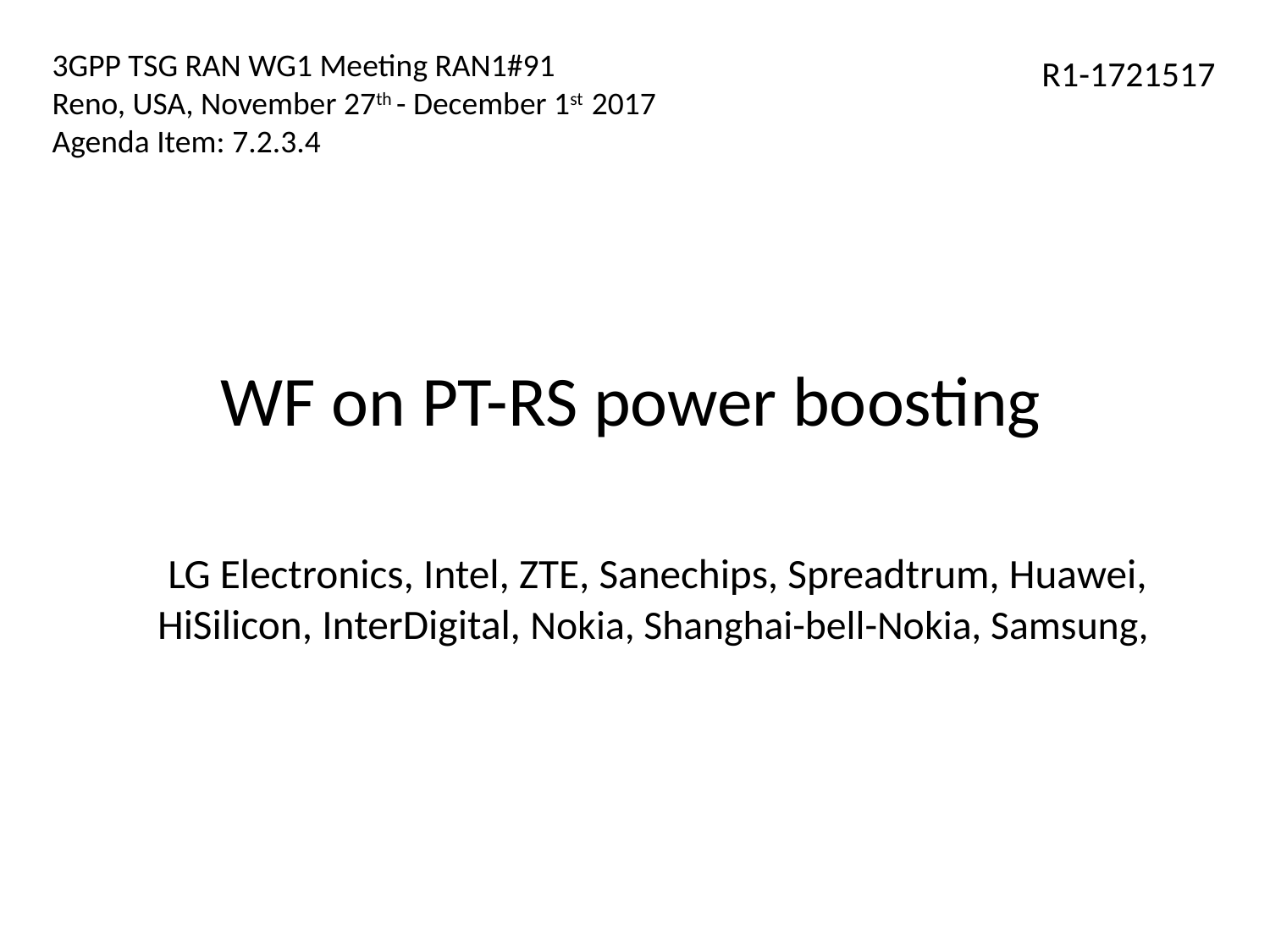

3GPP TSG RAN WG1 Meeting RAN1#91
Reno, USA, November 27th - December 1st  2017
Agenda Item: 7.2.3.4

R1-1721517
WF on PT-RS power boosting
LG Electronics, Intel, ZTE, Sanechips, Spreadtrum, Huawei, HiSilicon, InterDigital, Nokia, Shanghai-bell-Nokia, Samsung,